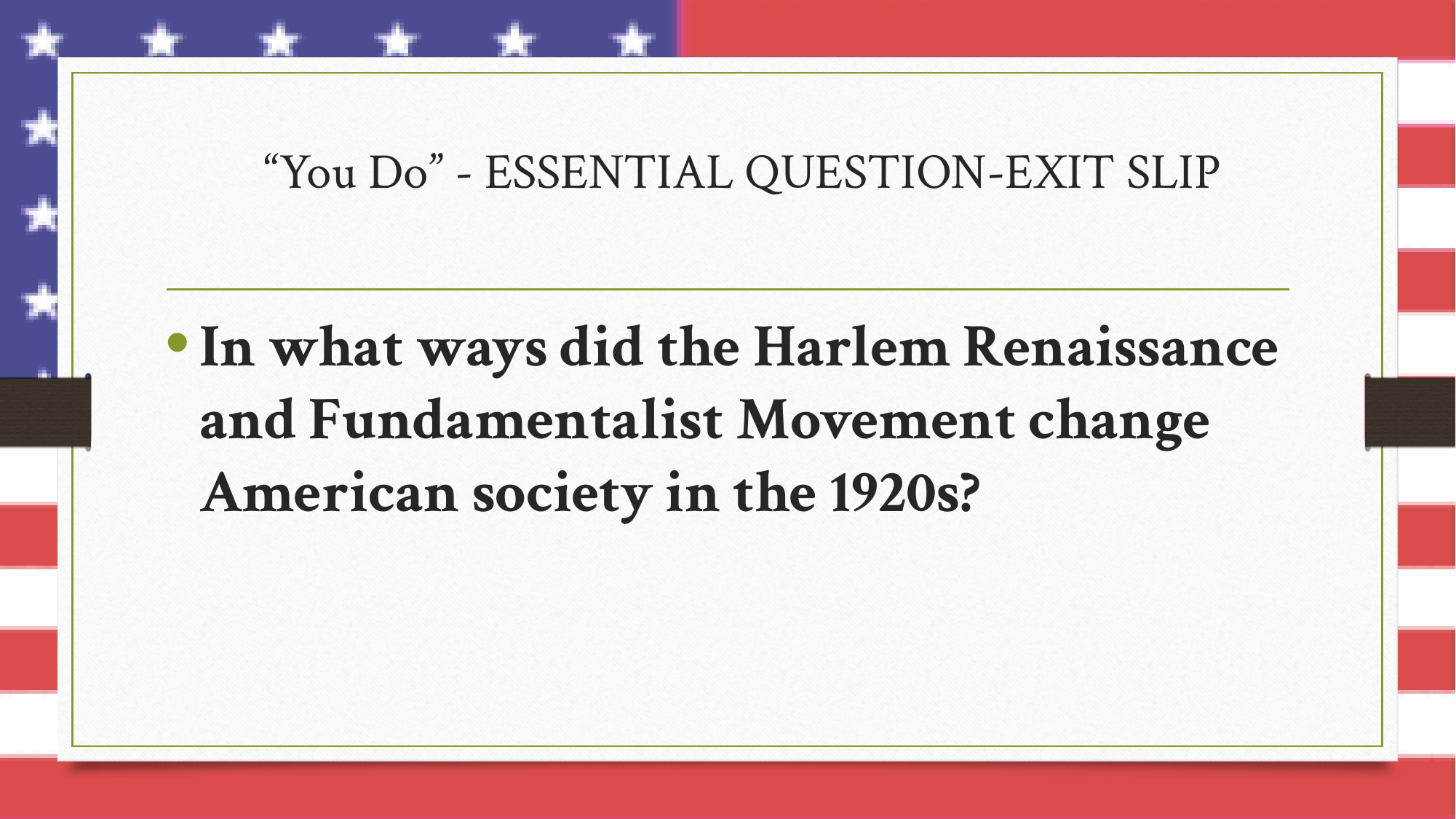

# “You Do” - ESSENTIAL QUESTION-EXIT SLIP
In what ways did the Harlem Renaissance and Fundamentalist Movement change American society in the 1920s?